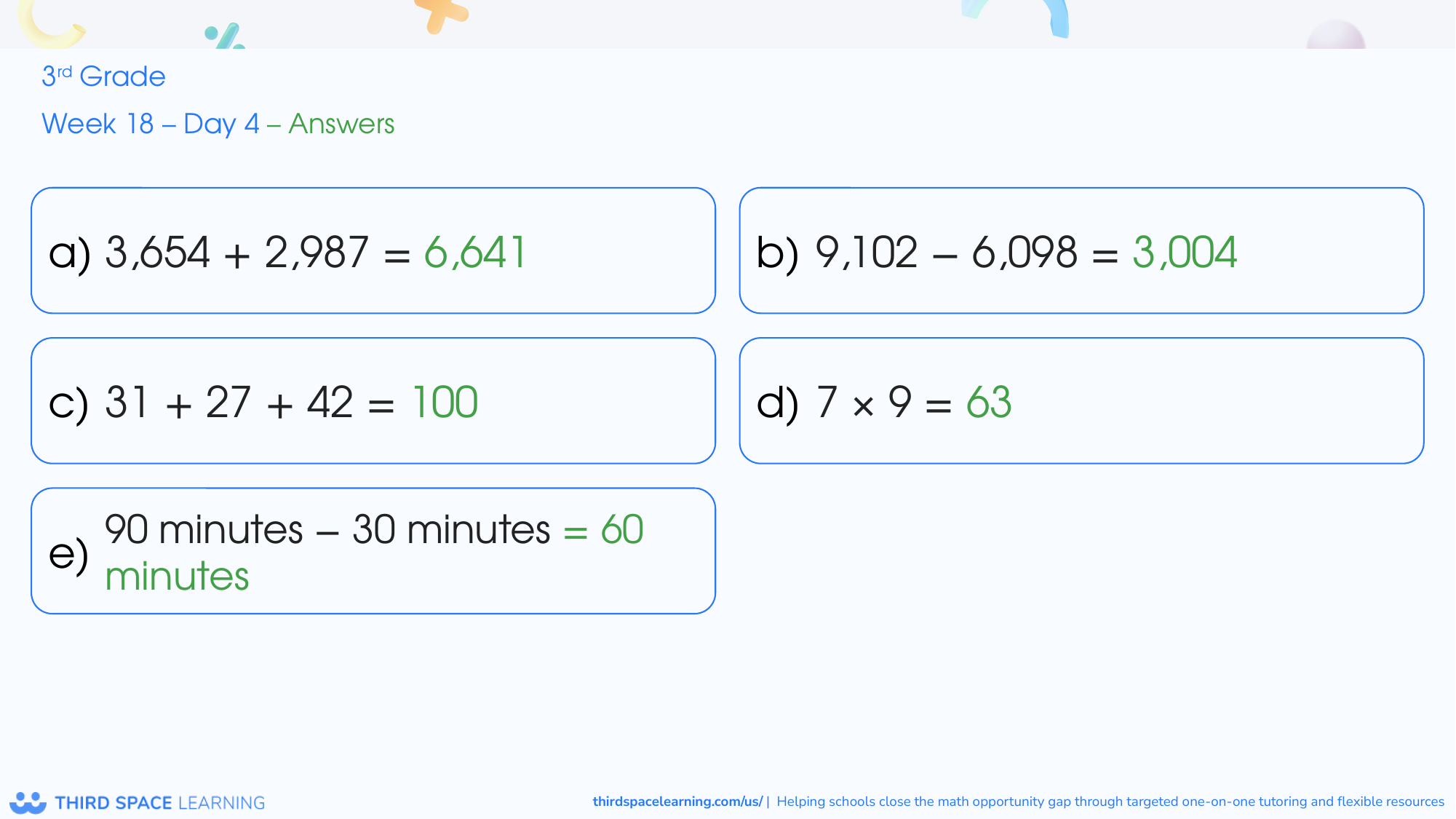

3rd Grade
Week 18 – Day 4 – Answers
3,654 + 2,987 = 6,641
9,102 − 6,098 = 3,004
31 + 27 + 42 = 100
7 × 9 = 63
90 minutes − 30 minutes = 60 minutes